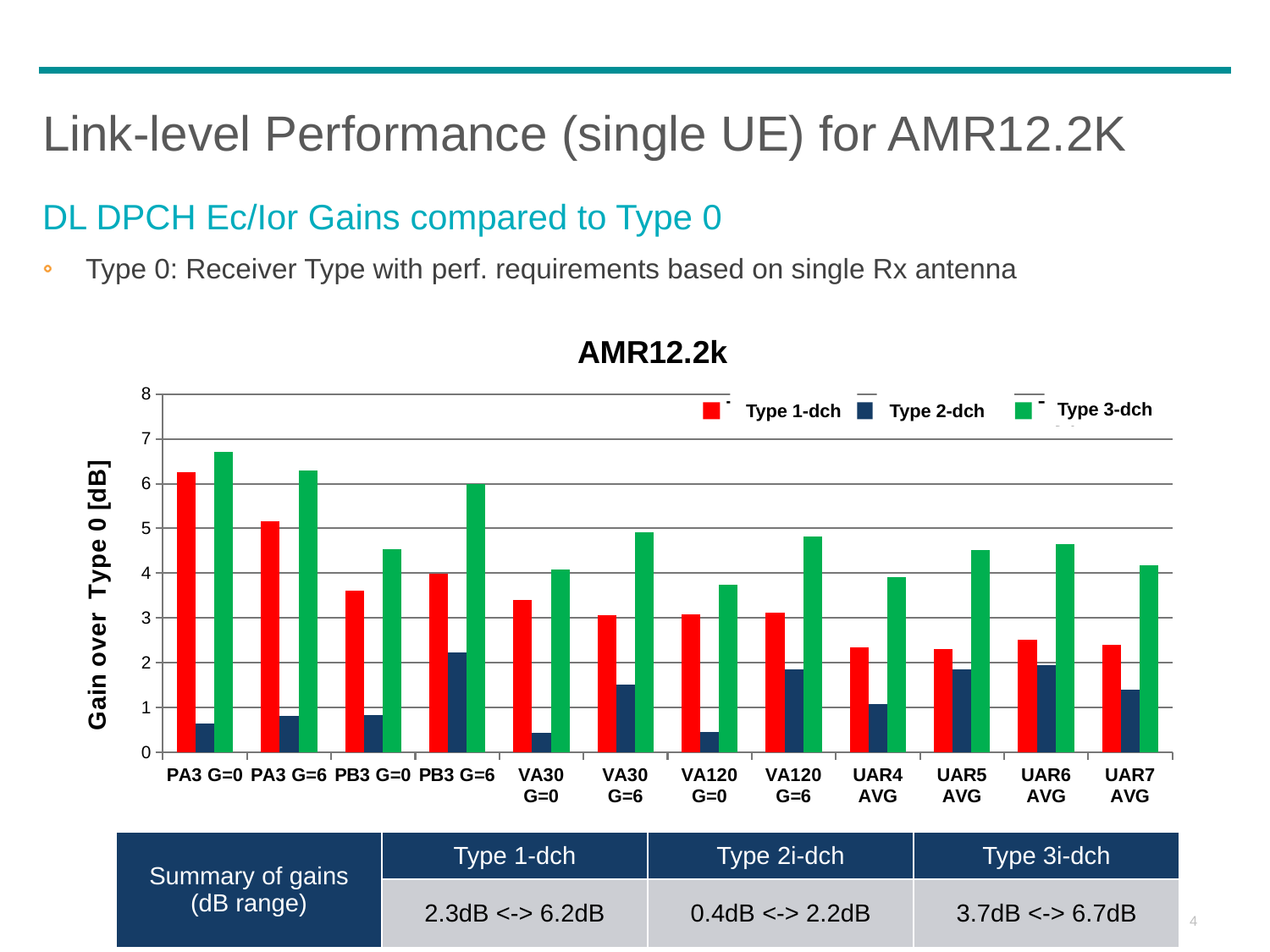

# Link-level Performance (single UE) for AMR12.2K
DL DPCH Ec/Ior Gains compared to Type 0
Type 0: Receiver Type with perf. requirements based on single Rx antenna

### Chart: AMR12.2k

| Category |  |  |  |
|---|---|---|---|
| PA3 G=0 | 6.700000000000001 | 6.250000000000002 | 0.6500000000000004 |
| PA3 G=6 | 6.299999999999997 | 5.16 | 0.8200000000000003 |
| PB3 G=0 | 4.530000000000001 | 3.6099999999999994 | 0.8300000000000018 |
| PB3 G=6 | 5.990000000000002 | 3.990000000000002 | 2.2300000000000004 |
| VA30 G=0 | 4.079999999999998 | 3.3999999999999986 | 0.4400000000000013 |
| VA30 G=6 | 4.91 | 3.0600000000000023 | 1.5199999999999996 |
| VA120 G=0 | 3.7399999999999984 | 3.0799999999999983 | 0.4499999999999993 |
| VA120 G=6 | 4.810000000000002 | 3.1099999999999994 | 1.8500000000000014 |
| UAR4 AVG | 3.918 | 2.348 | 1.0820000000000007 |
| UAR5 AVG | 4.512 | 2.3120000000000003 | 1.8559999999999994 |
| UAR6 AVG | 4.658 | 2.5120000000000005 | 1.9540000000000006 |
| UAR7 AVG | 4.176000000000001 | 2.400000000000001 | 1.3940000000000006 |
Type 3-dch
Type 2-dch
Type 1-dch
| Summary of gains (dB range) | Type 1-dch | Type 2i-dch | Type 3i-dch |
| --- | --- | --- | --- |
|  | 2.3dB <-> 6.2dB | 0.4dB <-> 2.2dB | 3.7dB <-> 6.7dB |